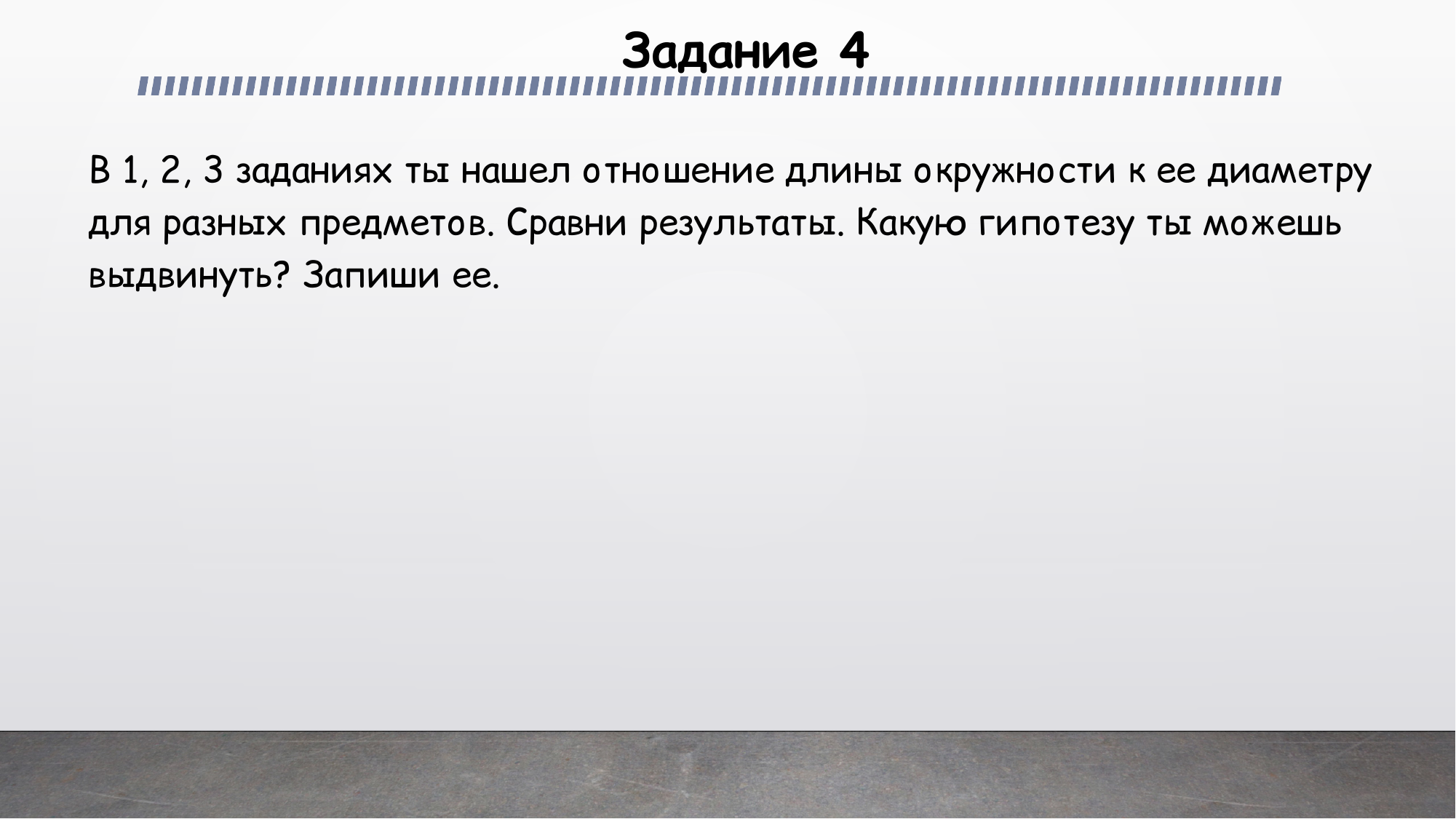

Задание 4
В 1, 2, 3 заданиях ты нашел отношение длины окружности к ее диаметру для разных предметов. Сравни результаты. Какую гипотезу ты можешь выдвинуть? Запиши ее.